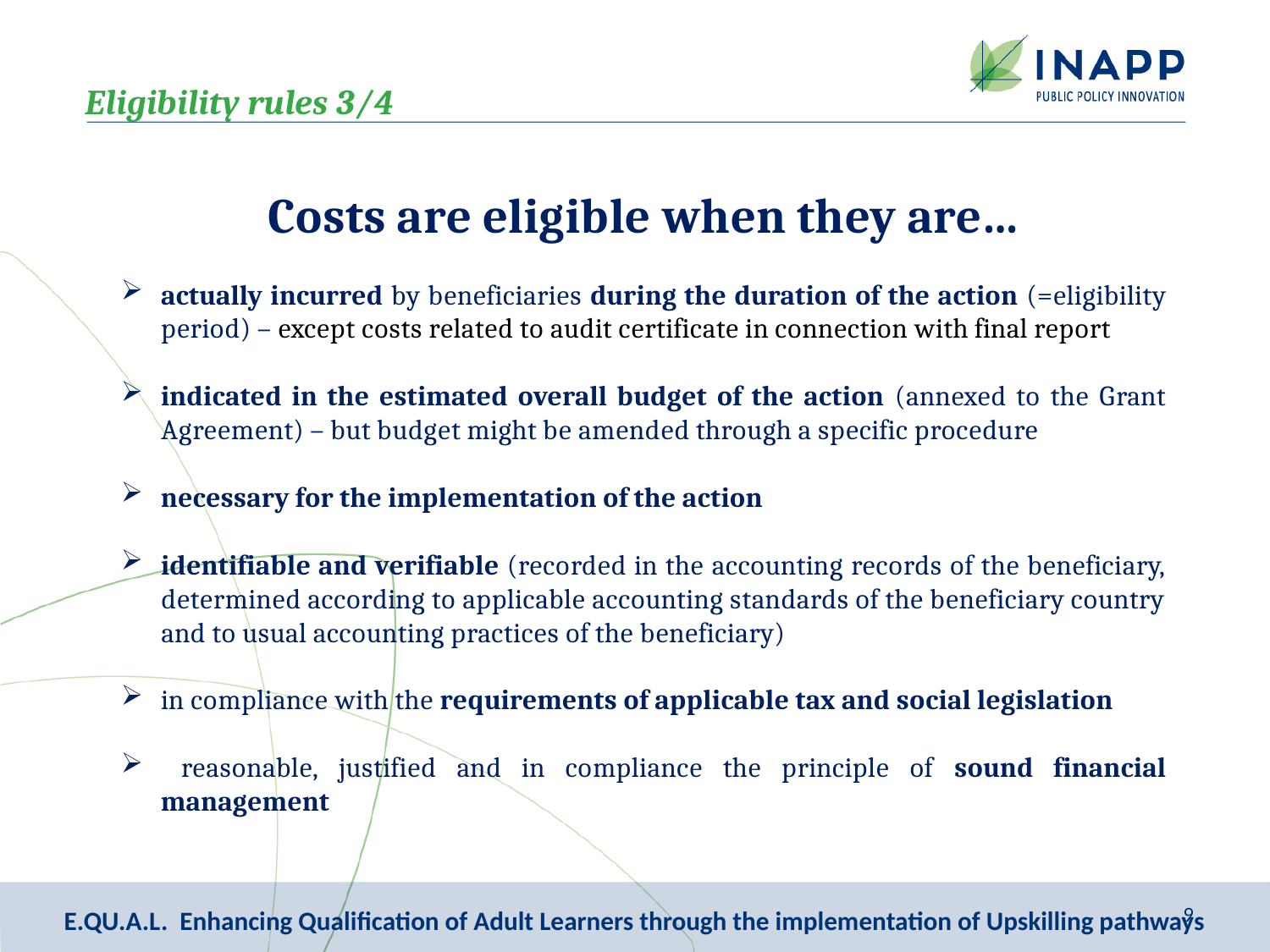

Eligibility rules 3/4
Costs are eligible when they are…

actually incurred by beneficiaries during the duration of the action (=eligibility period) – except costs related to audit certificate in connection with final report

indicated in the estimated overall budget of the action (annexed to the Grant Agreement) – but budget might be amended through a specific procedure

necessary for the implementation of the action

identifiable and verifiable (recorded in the accounting records of the beneficiary, determined according to applicable accounting standards of the beneficiary country and to usual accounting practices of the beneficiary)

in compliance with the requirements of applicable tax and social legislation

 reasonable, justified and in compliance the principle of sound financial management

9
E.QU.A.L.  Enhancing Qualification of Adult Learners through the implementation of Upskilling pathways